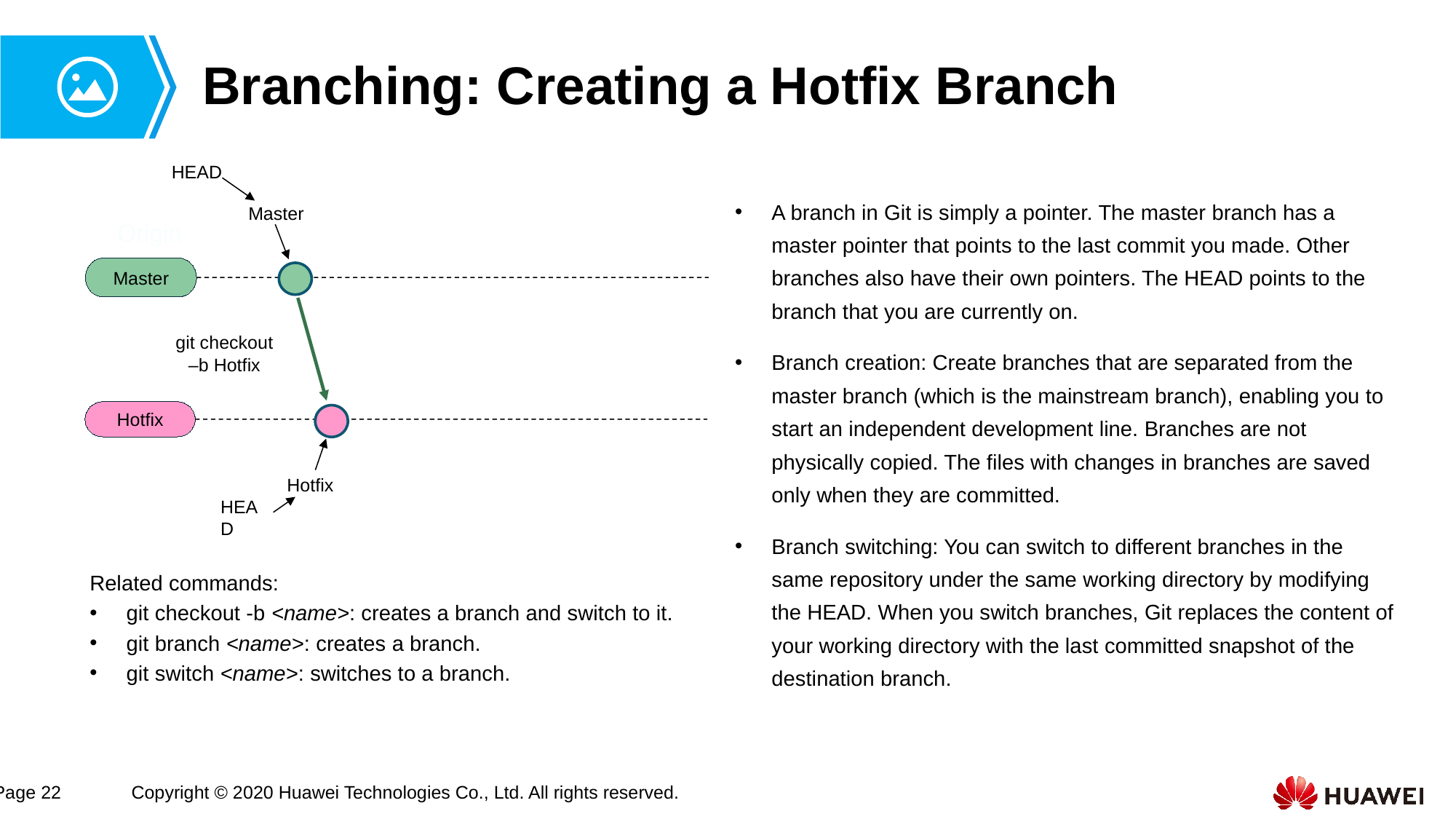

# Branching: Creating a Hotfix Branch
HEAD
A branch in Git is simply a pointer. The master branch has a master pointer that points to the last commit you made. Other branches also have their own pointers. The HEAD points to the branch that you are currently on.
Branch creation: Create branches that are separated from the master branch (which is the mainstream branch), enabling you to start an independent development line. Branches are not physically copied. The files with changes in branches are saved only when they are committed.
Branch switching: You can switch to different branches in the same repository under the same working directory by modifying the HEAD. When you switch branches, Git replaces the content of your working directory with the last committed snapshot of the destination branch.
Master
Origin
Master

git checkout
–b Hotfix
Hotfix

Hotfix
HEAD
Related commands:
git checkout -b <name>: creates a branch and switch to it.
git branch <name>: creates a branch.
git switch <name>: switches to a branch.